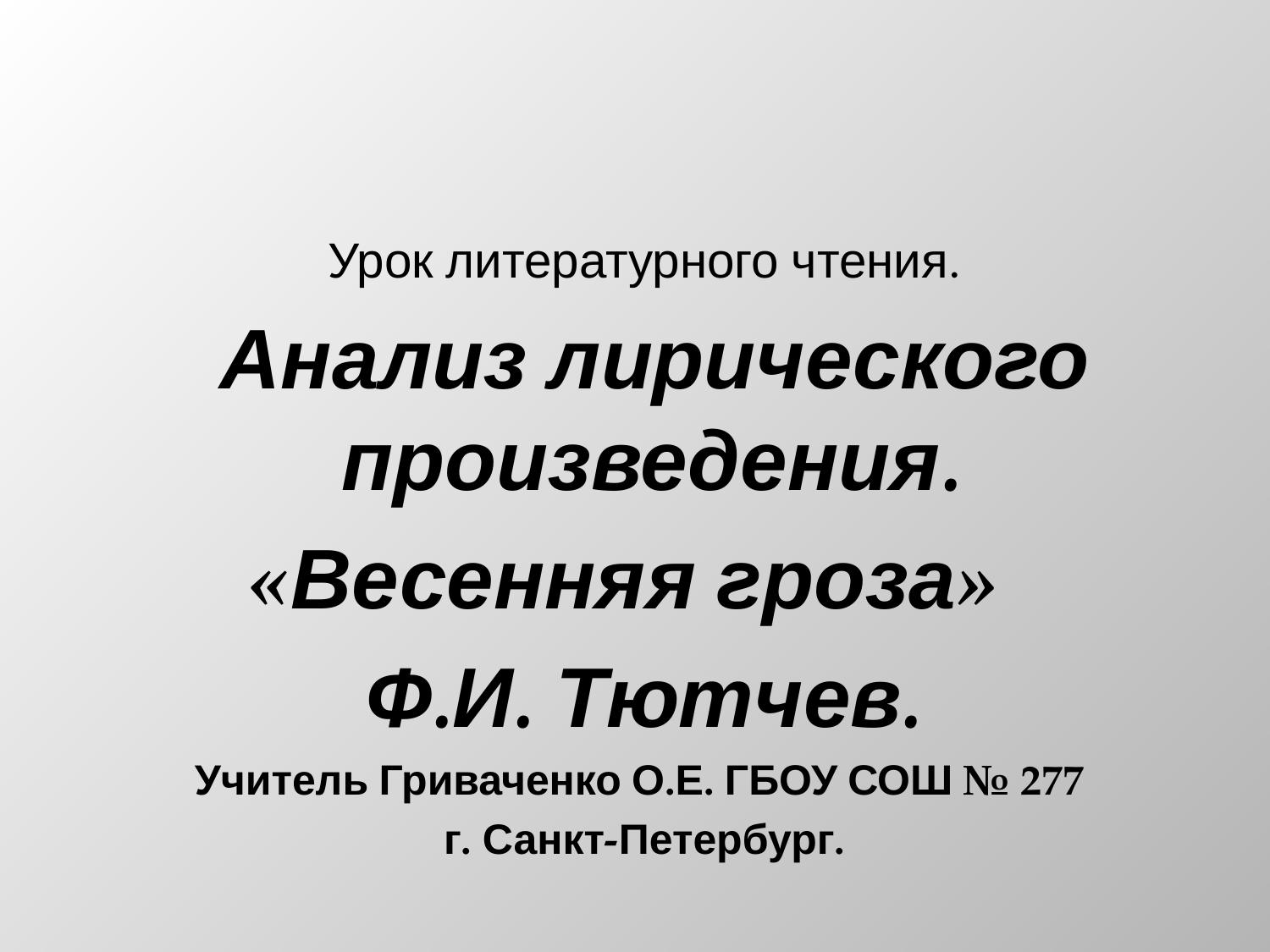

Урок литературного чтения.
 Анализ лирического произведения.
«Весенняя гроза»
Ф.И. Тютчев.
Учитель Гриваченко О.Е. ГБОУ СОШ № 277
г. Санкт-Петербург.